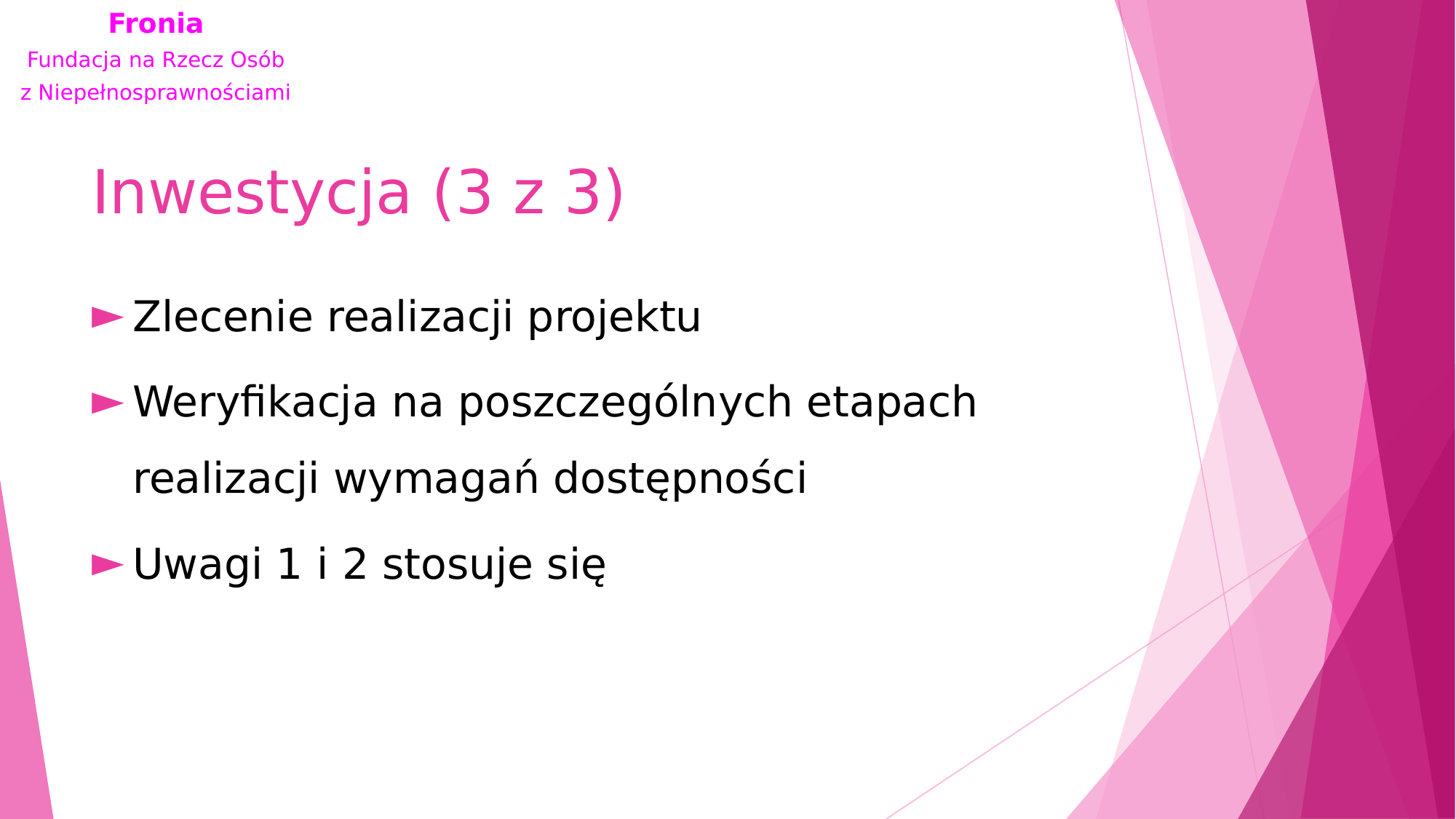

# Inwestycja (3 z 3)
Zlecenie realizacji projektu
Weryfikacja na poszczególnych etapach realizacji wymagań dostępności
Uwagi 1 i 2 stosuje się